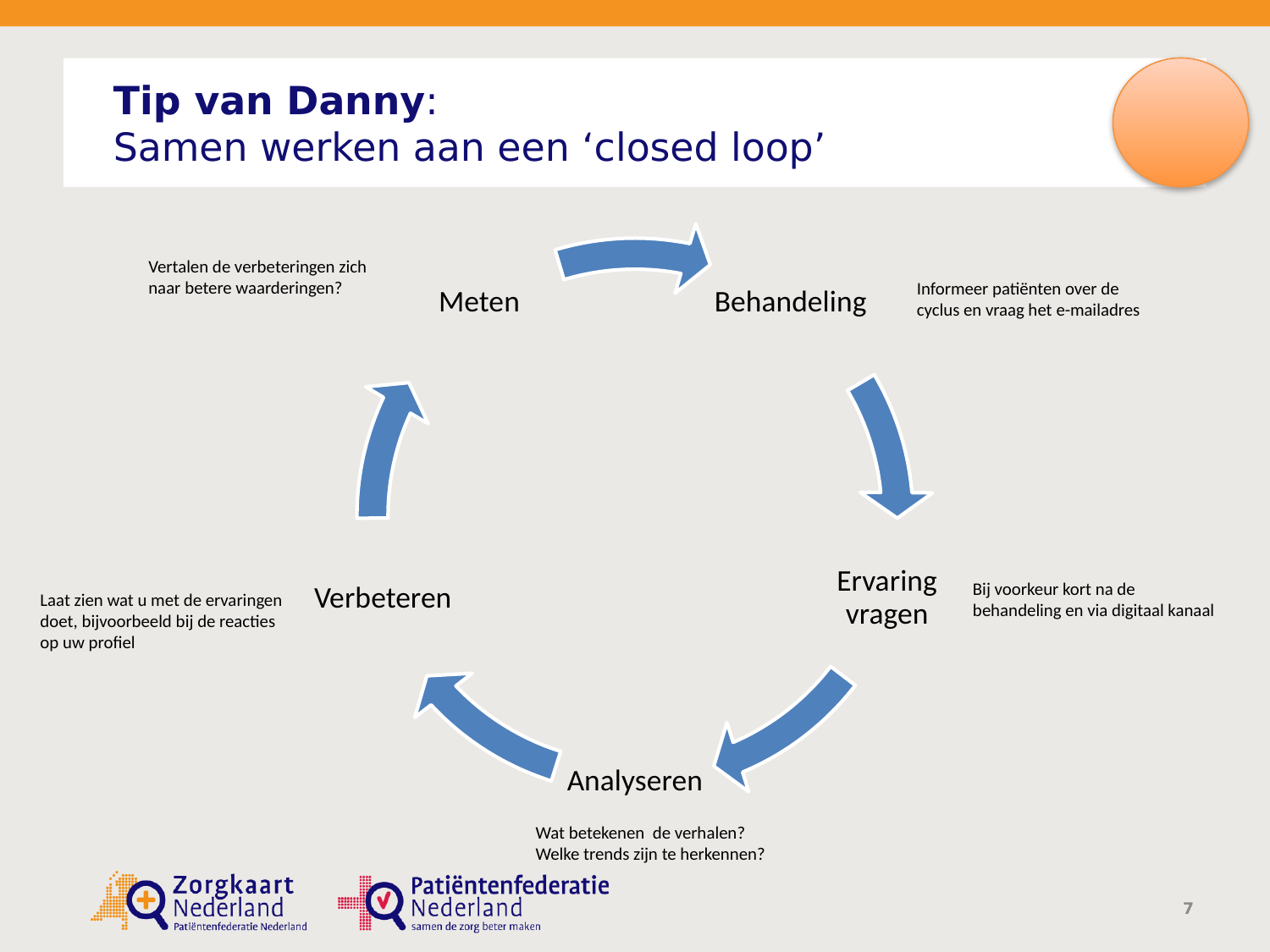

# Tip van Danny: Samen werken aan een ‘closed loop’

Behandeling
Ervaring vragen
Analyseren
Verbeteren
Meten
Vertalen de verbeteringen zich naar betere waarderingen?
Informeer patiënten over de cyclus en vraag het e-mailadres
Bij voorkeur kort na de behandeling en via digitaal kanaal
Laat zien wat u met de ervaringen doet, bijvoorbeeld bij de reacties op uw profiel
Wat betekenen  de verhalen? Welke trends zijn te herkennen?
7